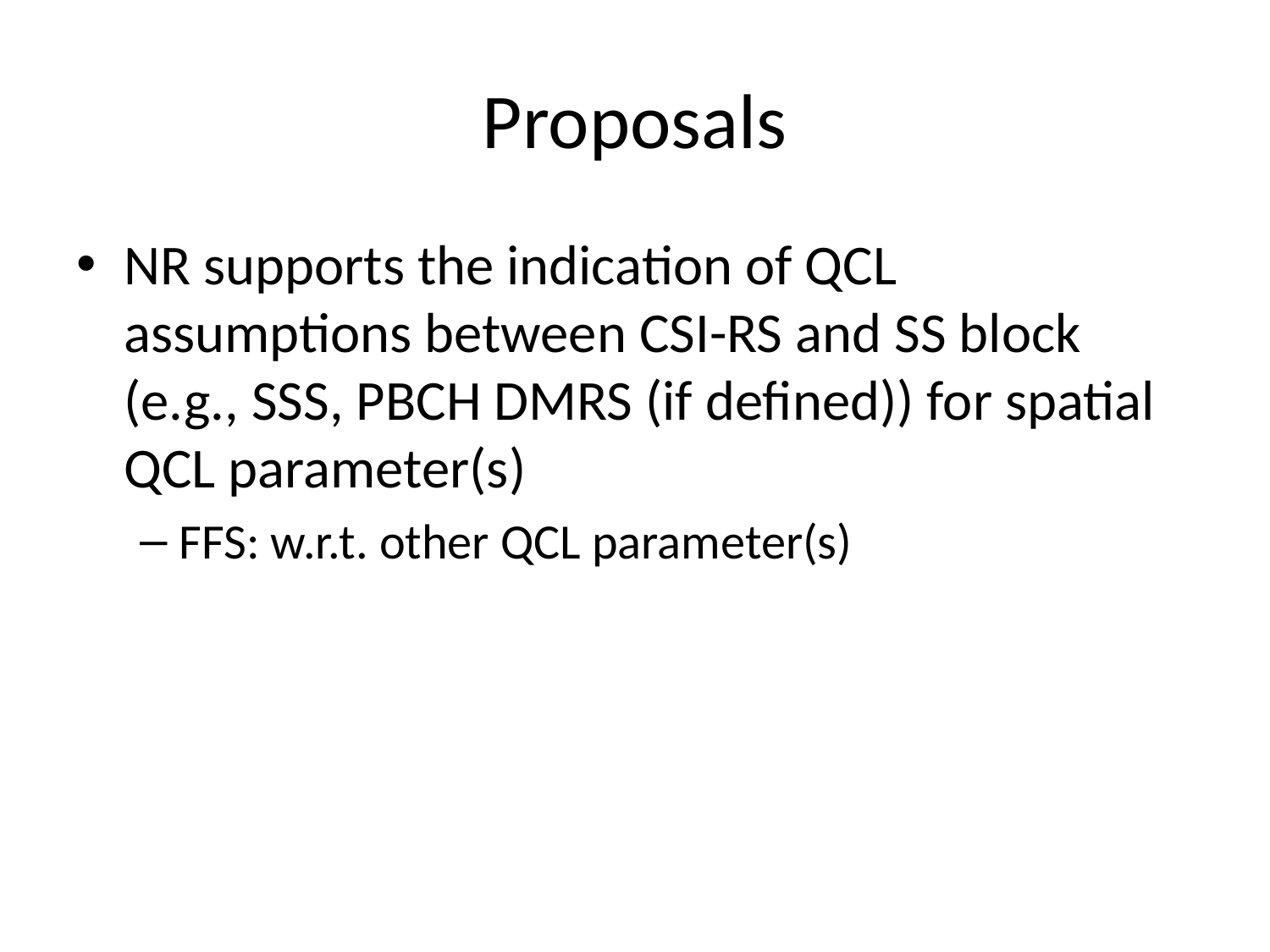

# Proposals
NR supports the indication of QCL assumptions between CSI-RS and SS block (e.g., SSS, PBCH DMRS (if defined)) for spatial QCL parameter(s)
FFS: w.r.t. other QCL parameter(s)